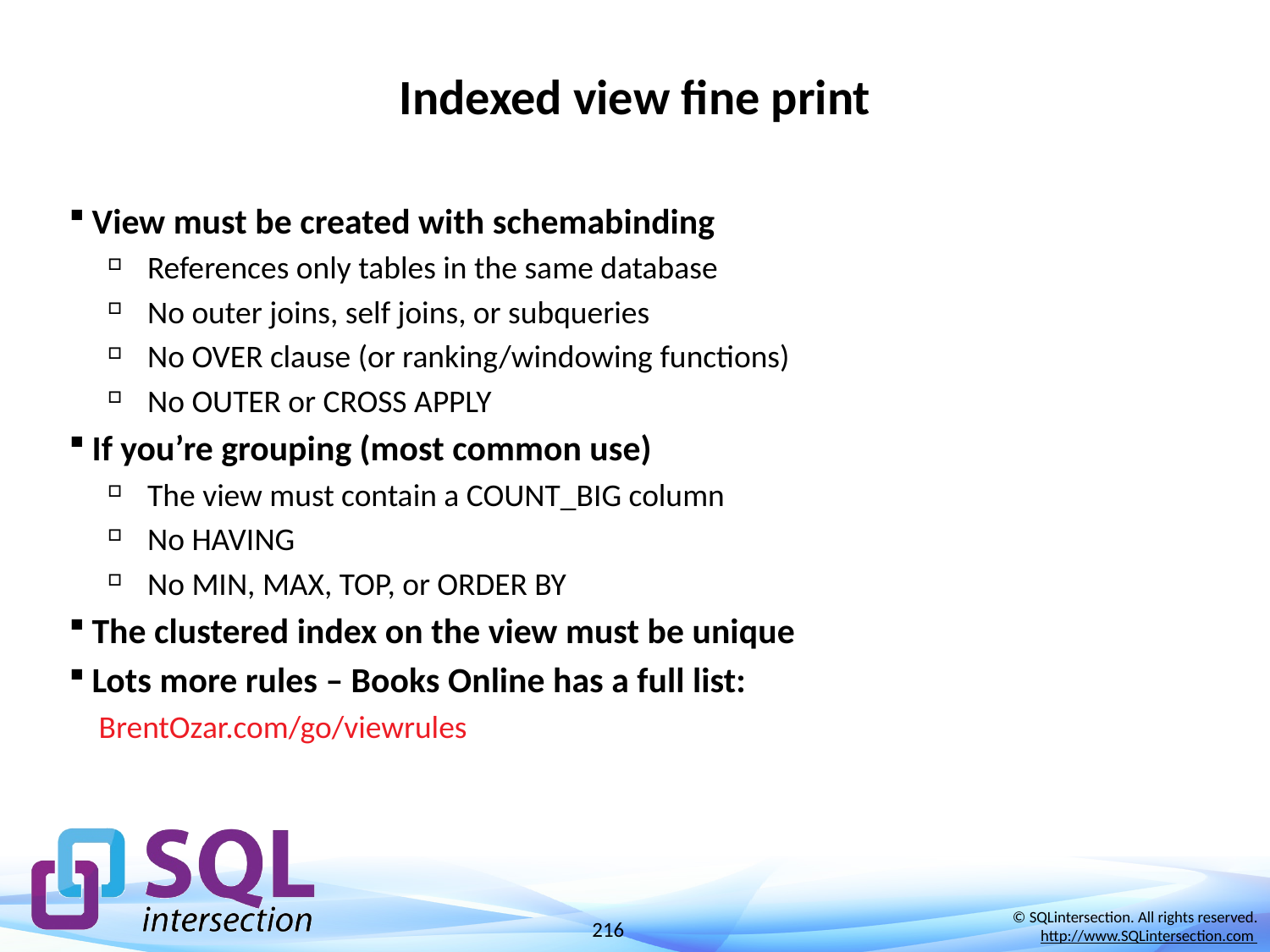

# Indexed view fine print
View must be created with schemabinding
References only tables in the same database
No outer joins, self joins, or subqueries
No OVER clause (or ranking/windowing functions)
No OUTER or CROSS APPLY
If you’re grouping (most common use)
The view must contain a COUNT_BIG column
No HAVING
No MIN, MAX, TOP, or ORDER BY
The clustered index on the view must be unique
Lots more rules – Books Online has a full list:
BrentOzar.com/go/viewrules